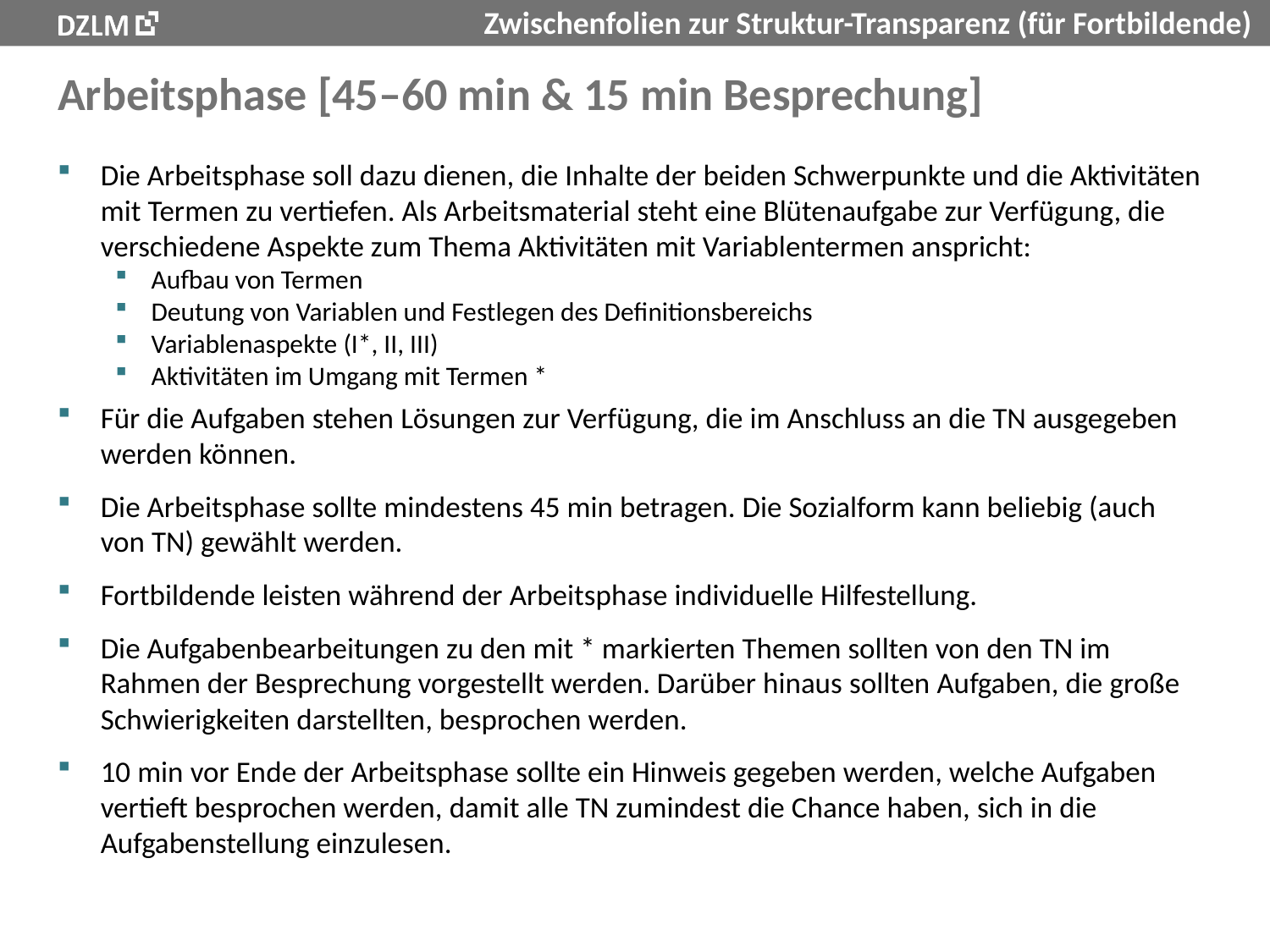

# Arbeitsphase [45–60 min & 15 min Besprechung]
Die Arbeitsphase soll dazu dienen, die Inhalte der beiden Schwerpunkte und die Aktivitäten mit Termen zu vertiefen. Als Arbeitsmaterial steht eine Blütenaufgabe zur Verfügung, die verschiedene Aspekte zum Thema Aktivitäten mit Variablentermen anspricht:
Aufbau von Termen
Deutung von Variablen und Festlegen des Definitionsbereichs
Variablenaspekte (I*, II, III)
Aktivitäten im Umgang mit Termen *
Für die Aufgaben stehen Lösungen zur Verfügung, die im Anschluss an die TN ausgegeben werden können.
Die Arbeitsphase sollte mindestens 45 min betragen. Die Sozialform kann beliebig (auch von TN) gewählt werden.
Fortbildende leisten während der Arbeitsphase individuelle Hilfestellung.
Die Aufgabenbearbeitungen zu den mit * markierten Themen sollten von den TN im Rahmen der Besprechung vorgestellt werden. Darüber hinaus sollten Aufgaben, die große Schwierigkeiten darstellten, besprochen werden.
10 min vor Ende der Arbeitsphase sollte ein Hinweis gegeben werden, welche Aufgaben vertieft besprochen werden, damit alle TN zumindest die Chance haben, sich in die Aufgabenstellung einzulesen.